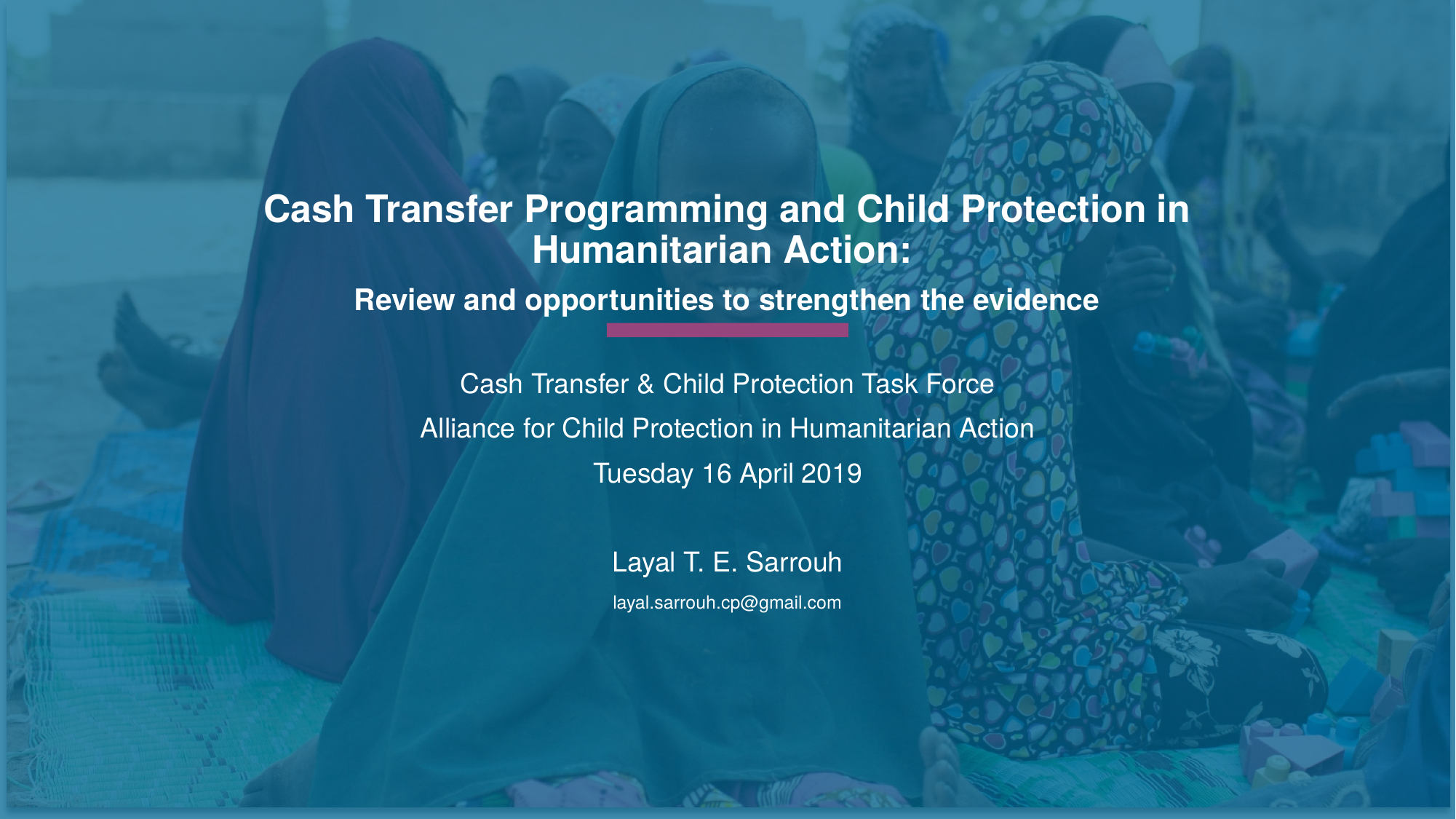

Cash Transfer Programming and Child Protection in Humanitarian Action:
Review and opportunities to strengthen the evidence
Cash Transfer & Child Protection Task Force
Alliance for Child Protection in Humanitarian Action
Tuesday 16 April 2019

Layal T. E. Sarrouh
layal.sarrouh.cp@gmail.com